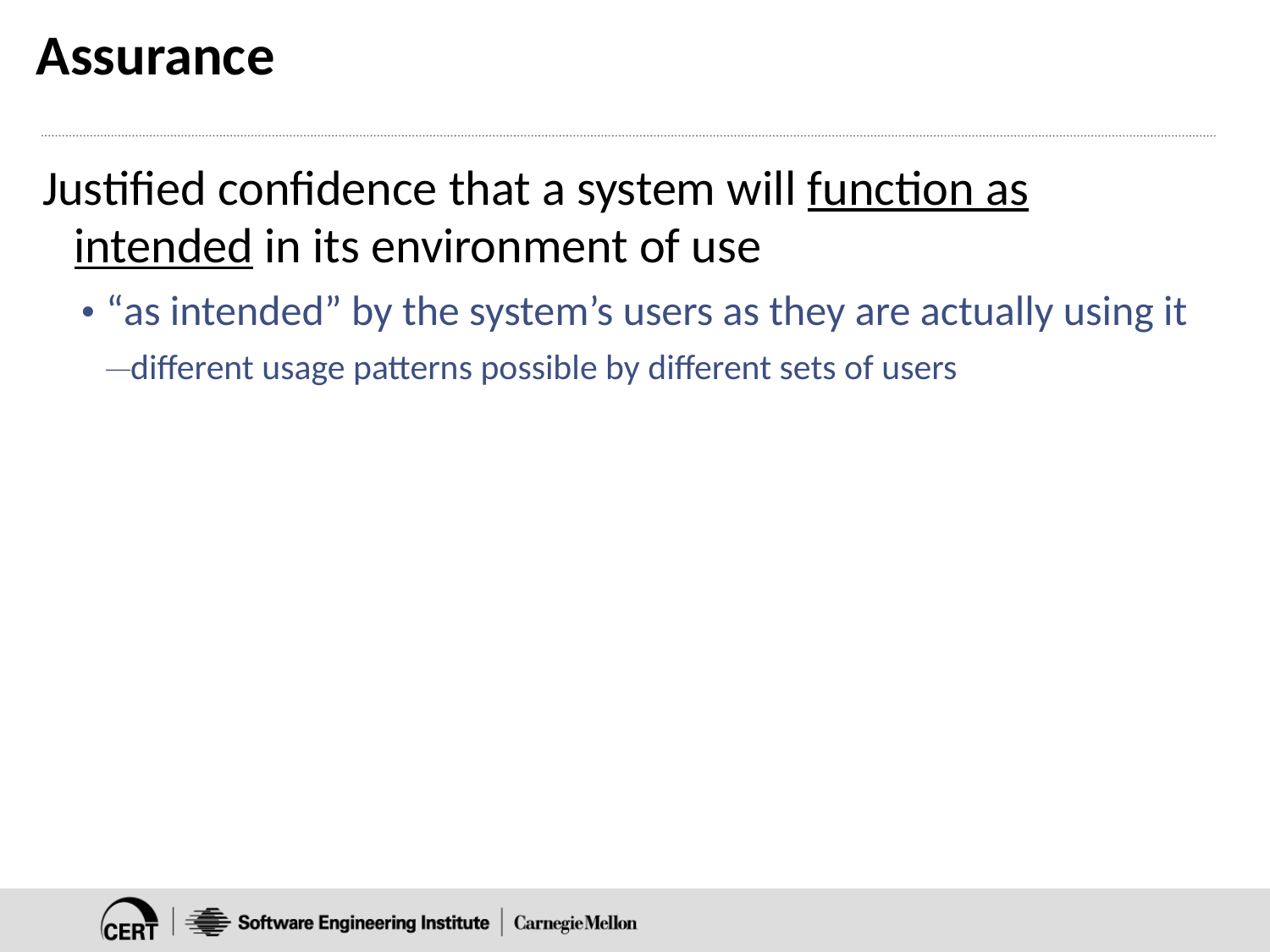

# Assurance
Justified confidence that a system will function as intended in its environment of use
“as intended” by the system’s users as they are actually using it
different usage patterns possible by different sets of users